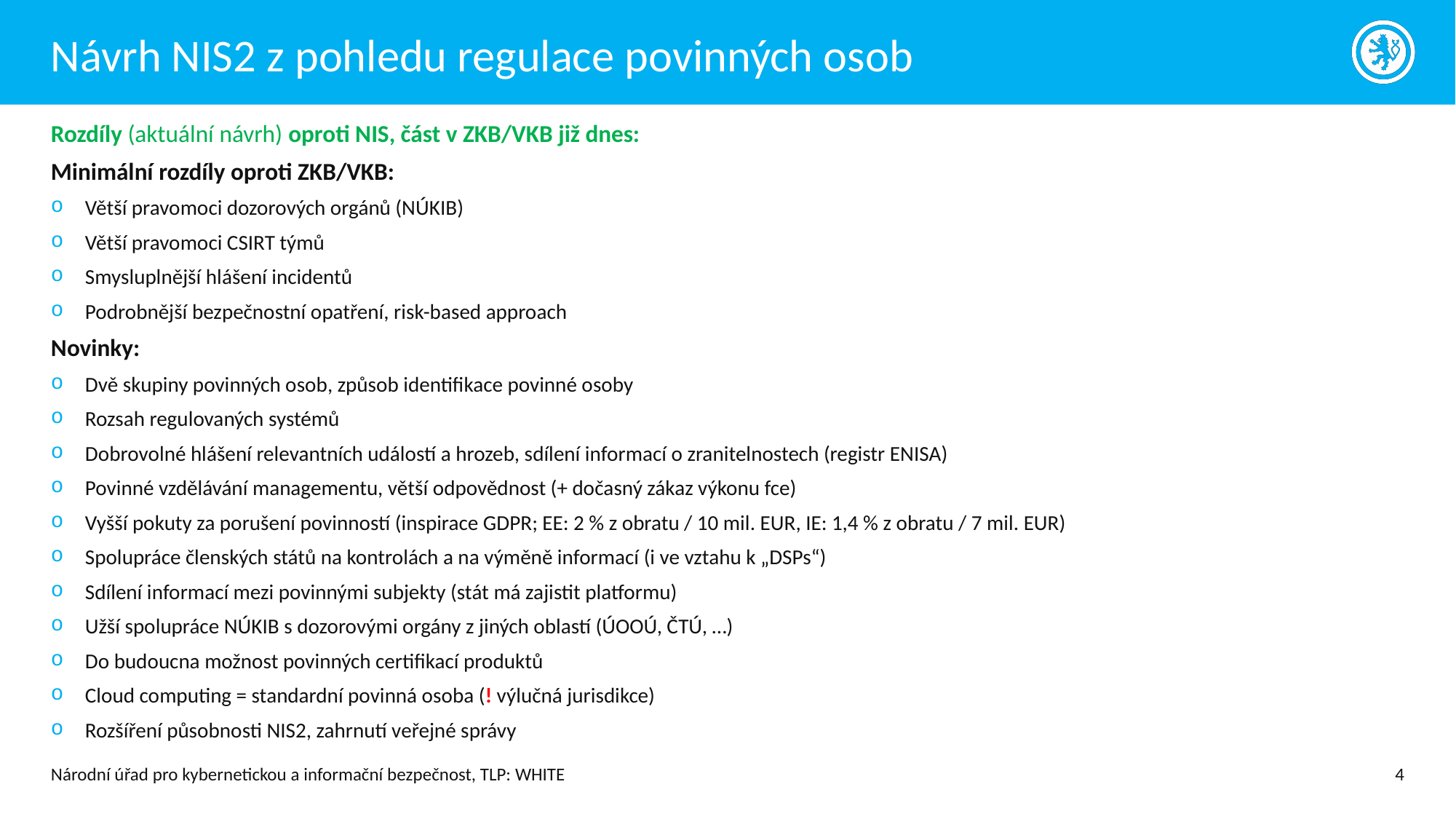

# Návrh NIS2 z pohledu regulace povinných osob
Rozdíly (aktuální návrh) oproti NIS, část v ZKB/VKB již dnes:
Minimální rozdíly oproti ZKB/VKB:
Větší pravomoci dozorových orgánů (NÚKIB)
Větší pravomoci CSIRT týmů
Smysluplnější hlášení incidentů
Podrobnější bezpečnostní opatření, risk-based approach
Novinky:
Dvě skupiny povinných osob, způsob identifikace povinné osoby
Rozsah regulovaných systémů
Dobrovolné hlášení relevantních událostí a hrozeb, sdílení informací o zranitelnostech (registr ENISA)
Povinné vzdělávání managementu, větší odpovědnost (+ dočasný zákaz výkonu fce)
Vyšší pokuty za porušení povinností (inspirace GDPR; EE: 2 % z obratu / 10 mil. EUR, IE: 1,4 % z obratu / 7 mil. EUR)
Spolupráce členských států na kontrolách a na výměně informací (i ve vztahu k „DSPs“)
Sdílení informací mezi povinnými subjekty (stát má zajistit platformu)
Užší spolupráce NÚKIB s dozorovými orgány z jiných oblastí (ÚOOÚ, ČTÚ, …)
Do budoucna možnost povinných certifikací produktů
Cloud computing = standardní povinná osoba (! výlučná jurisdikce)
Rozšíření působnosti NIS2, zahrnutí veřejné správy
Národní úřad pro kybernetickou a informační bezpečnost, TLP: WHITE
4